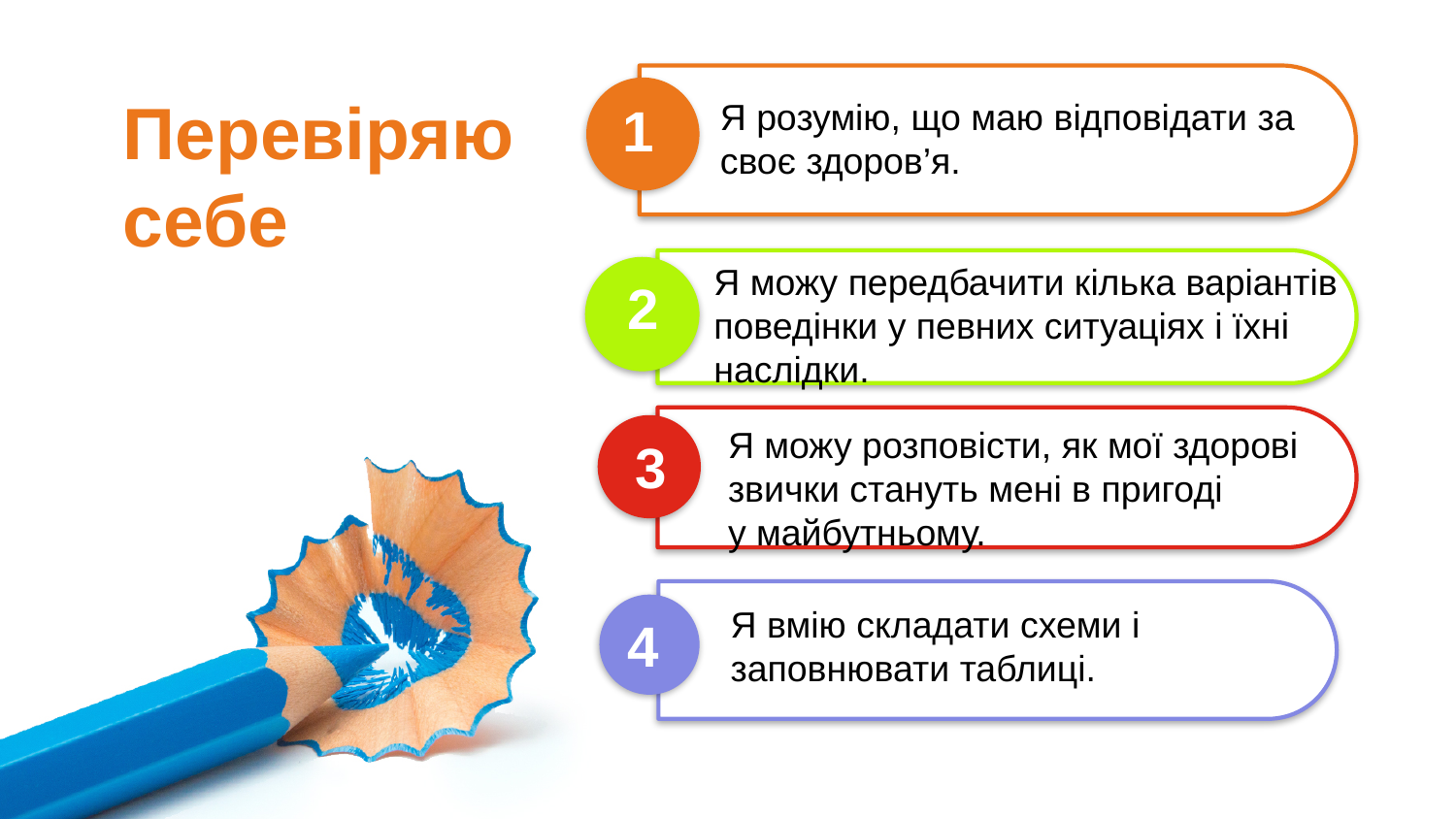

Перевіряю себе

Я розумію, що маю відповідати за
своє здоров’я.
1

Я можу передбачити кілька варіантів поведінки у певних ситуаціях і їхні
наслідки.

2

Я можу розповісти, як мої здорові
звички стануть мені в пригоді
у майбутньому.

3
Я вмію складати схеми і
заповнювати таблиці.

4